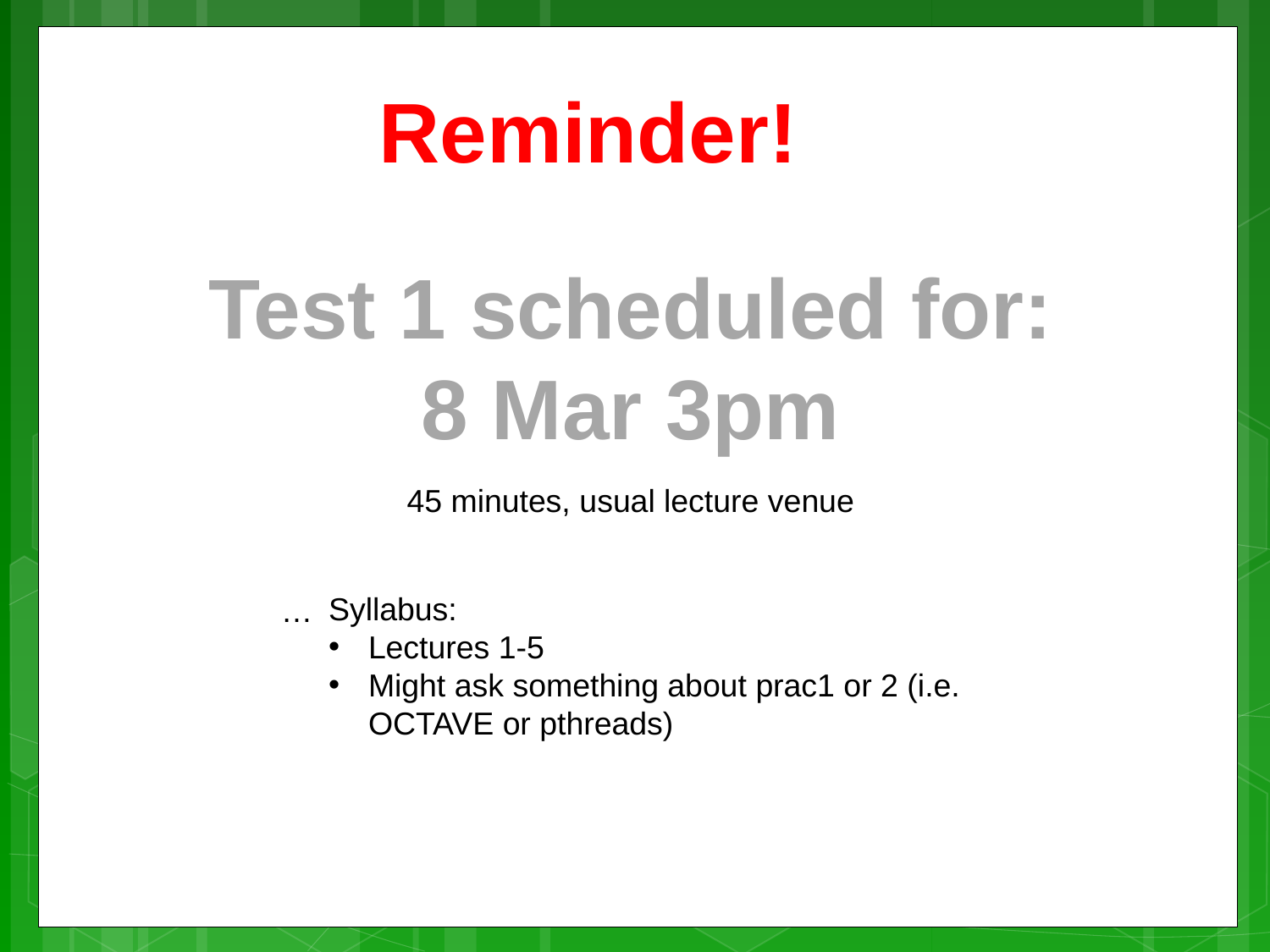

Reminder!
Test 1 scheduled for:
8 Mar 3pm
45 minutes, usual lecture venue
Syllabus:
Lectures 1-5
Might ask something about prac1 or 2 (i.e. OCTAVE or pthreads)
…